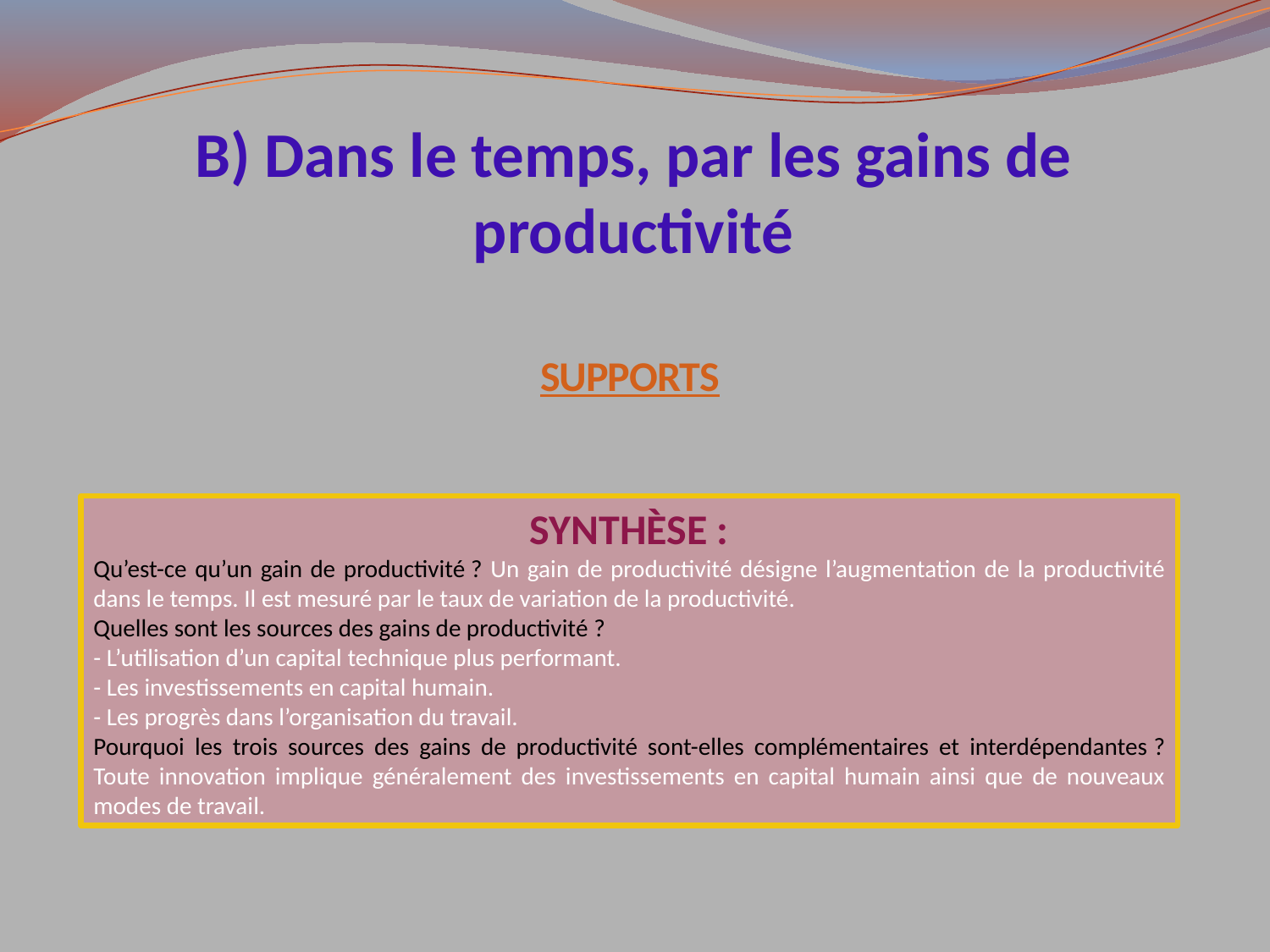

# B) Dans le temps, par les gains de productivité
SUPPORTS

SYNTHÈSE :
Qu’est-ce qu’un gain de productivité ? Un gain de productivité désigne l’augmentation de la productivité dans le temps. Il est mesuré par le taux de variation de la productivité.
Quelles sont les sources des gains de productivité ?
- L’utilisation d’un capital technique plus performant.
- Les investissements en capital humain.
- Les progrès dans l’organisation du travail.
Pourquoi les trois sources des gains de productivité sont-elles complémentaires et interdépendantes ? Toute innovation implique généralement des investissements en capital humain ainsi que de nouveaux modes de travail.